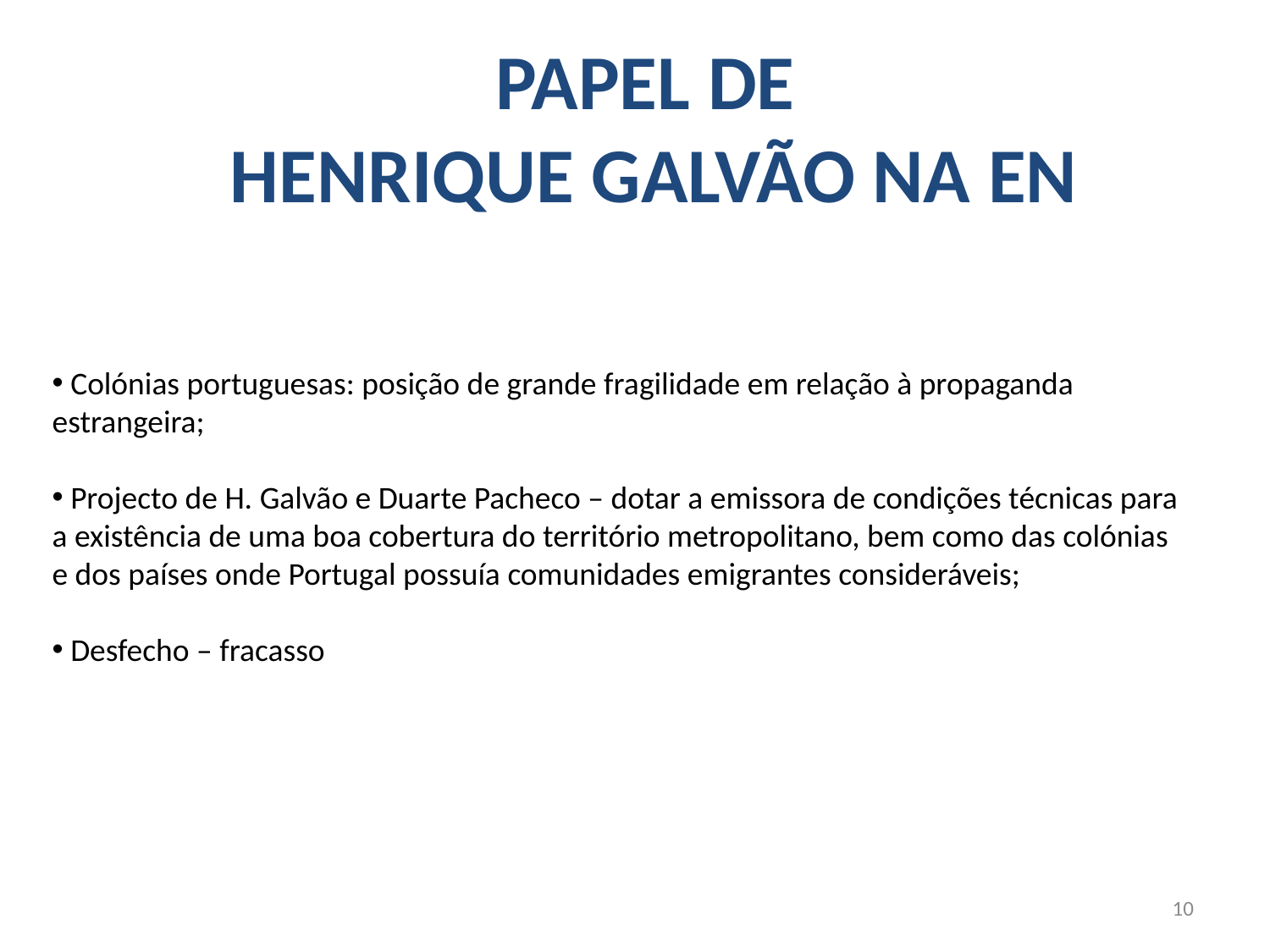

PAPEL DE
HENRIQUE GALVÃO NA EN
 Colónias portuguesas: posição de grande fragilidade em relação à propaganda estrangeira;

 Projecto de H. Galvão e Duarte Pacheco – dotar a emissora de condições técnicas para a existência de uma boa cobertura do território metropolitano, bem como das colónias  e dos países onde Portugal possuía comunidades emigrantes consideráveis;

 Desfecho – fracasso
10